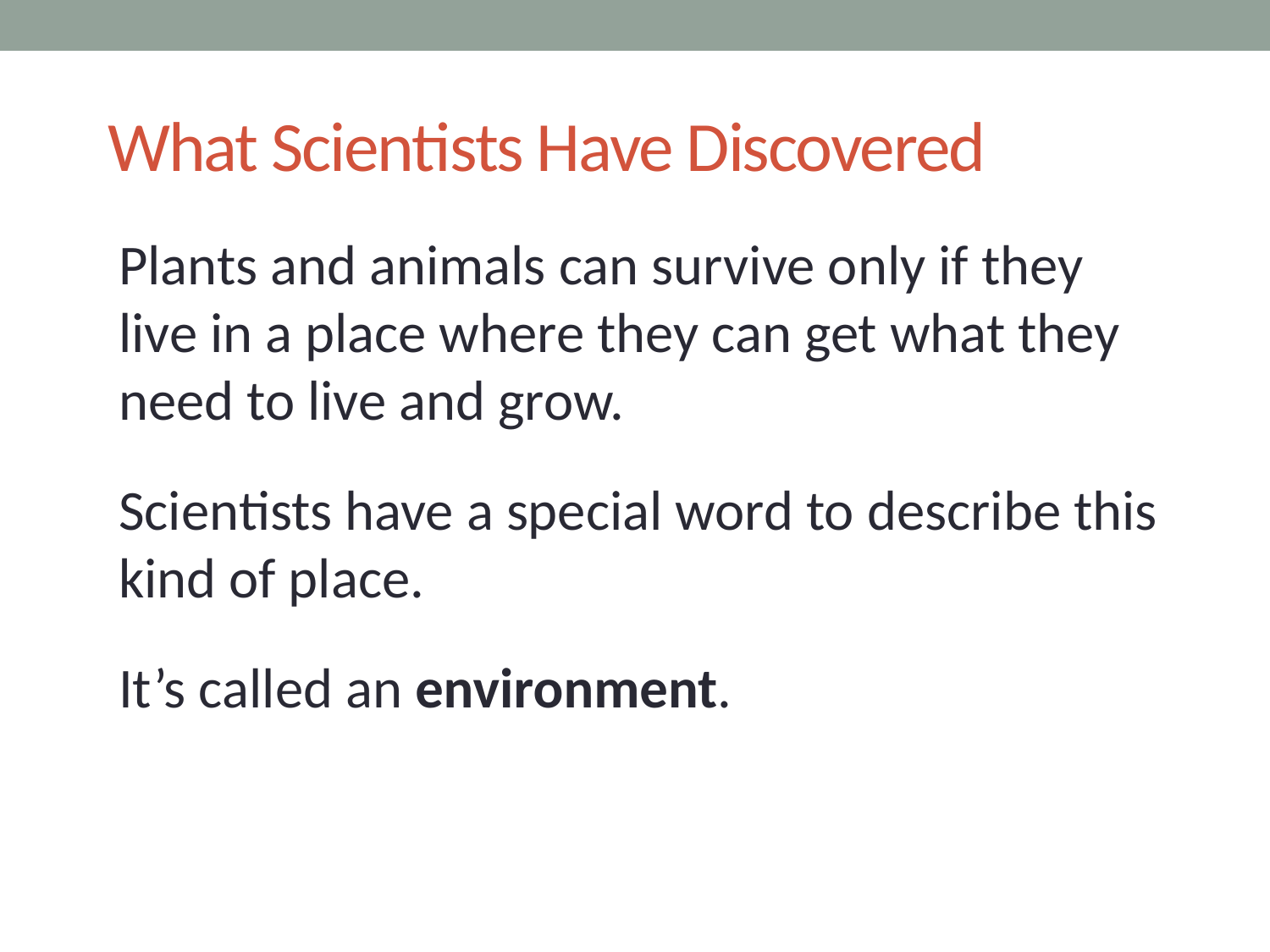

# What Scientists Have Discovered
Plants and animals can survive only if they live in a place where they can get what they need to live and grow.
Scientists have a special word to describe this kind of place.
It’s called an environment.